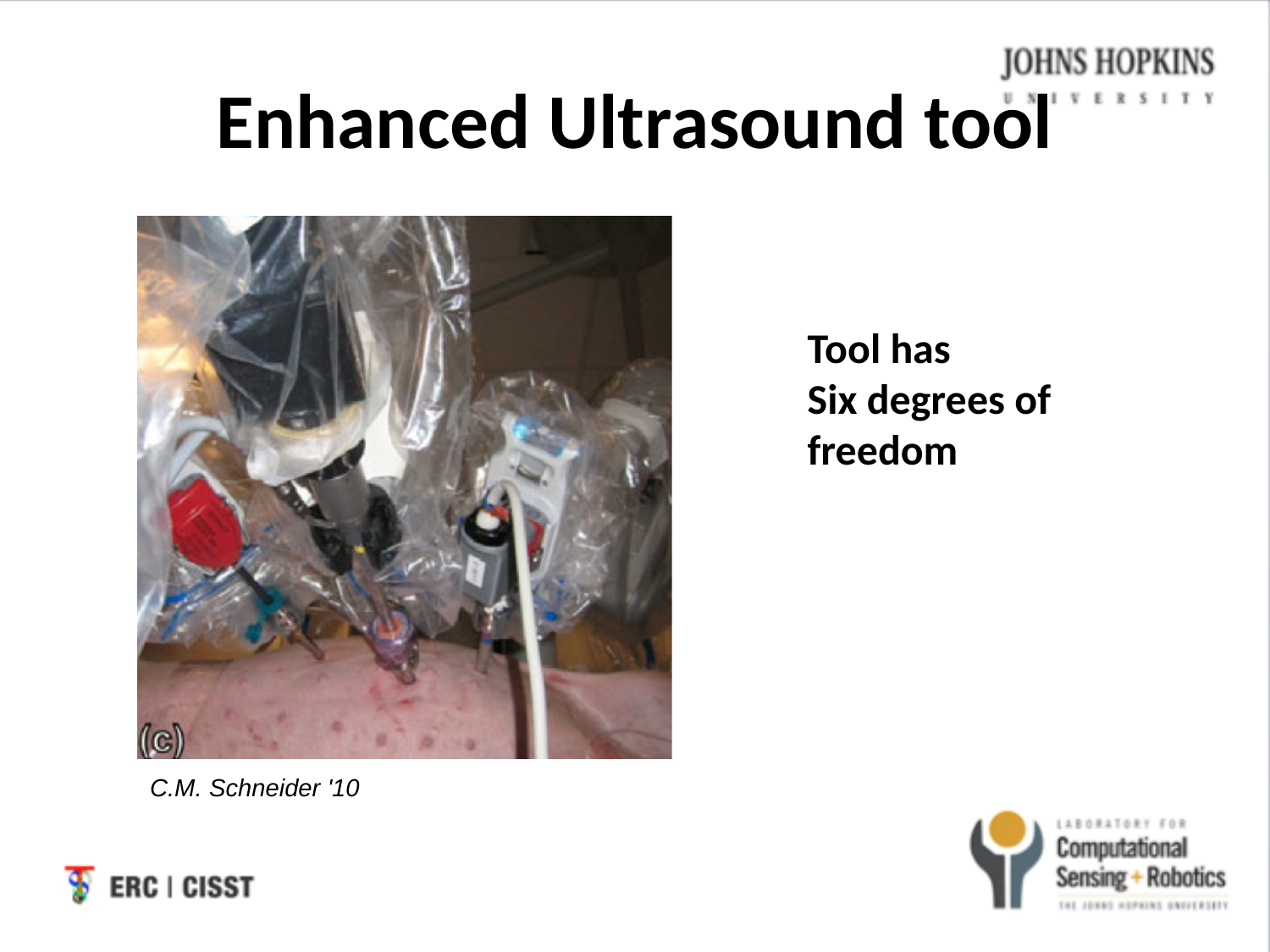

# Enhanced Ultrasound tool

Tool has
Six degrees of freedom
C.M. Schneider '10